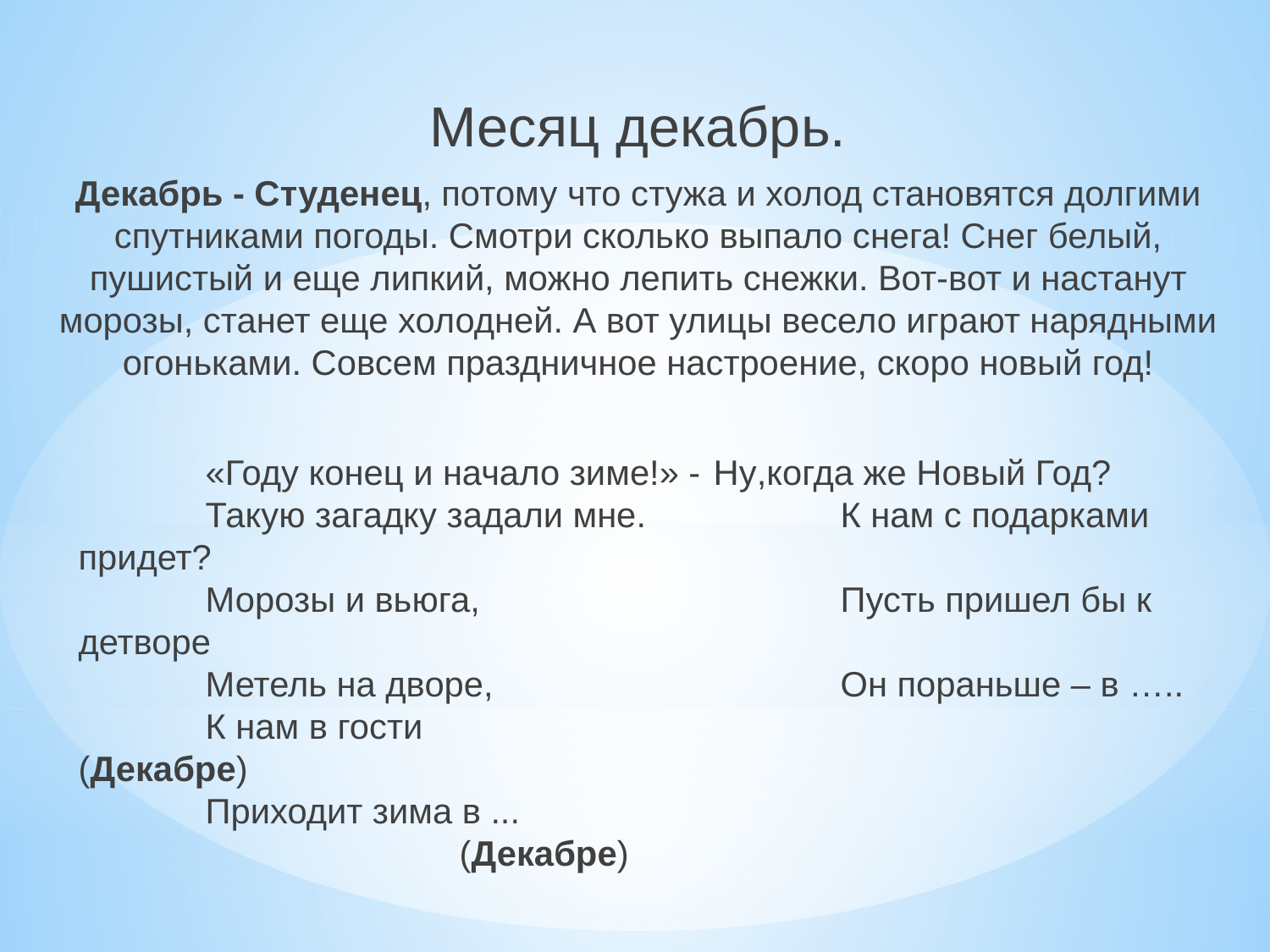

Месяц декабрь.
Декабрь - Студенец, потому что стужа и холод становятся долгими спутниками погоды. Смотри сколько выпало снега! Снег белый, пушистый и еще липкий, можно лепить снежки. Вот-вот и настанут морозы, станет еще холодней. А вот улицы весело играют нарядными огоньками. Совсем праздничное настроение, скоро новый год!

      	«Году конец и начало зиме!» -	Ну,когда же Новый Год?
	Такую загадку задали мне.		К нам с подарками придет?
	Морозы и вьюга, 			Пусть пришел бы к детворе
	Метель на дворе,			Он пораньше – в …..
	К нам в гости                                                                		 (Декабре)
	Приходит зима в ...
                       		(Декабре)